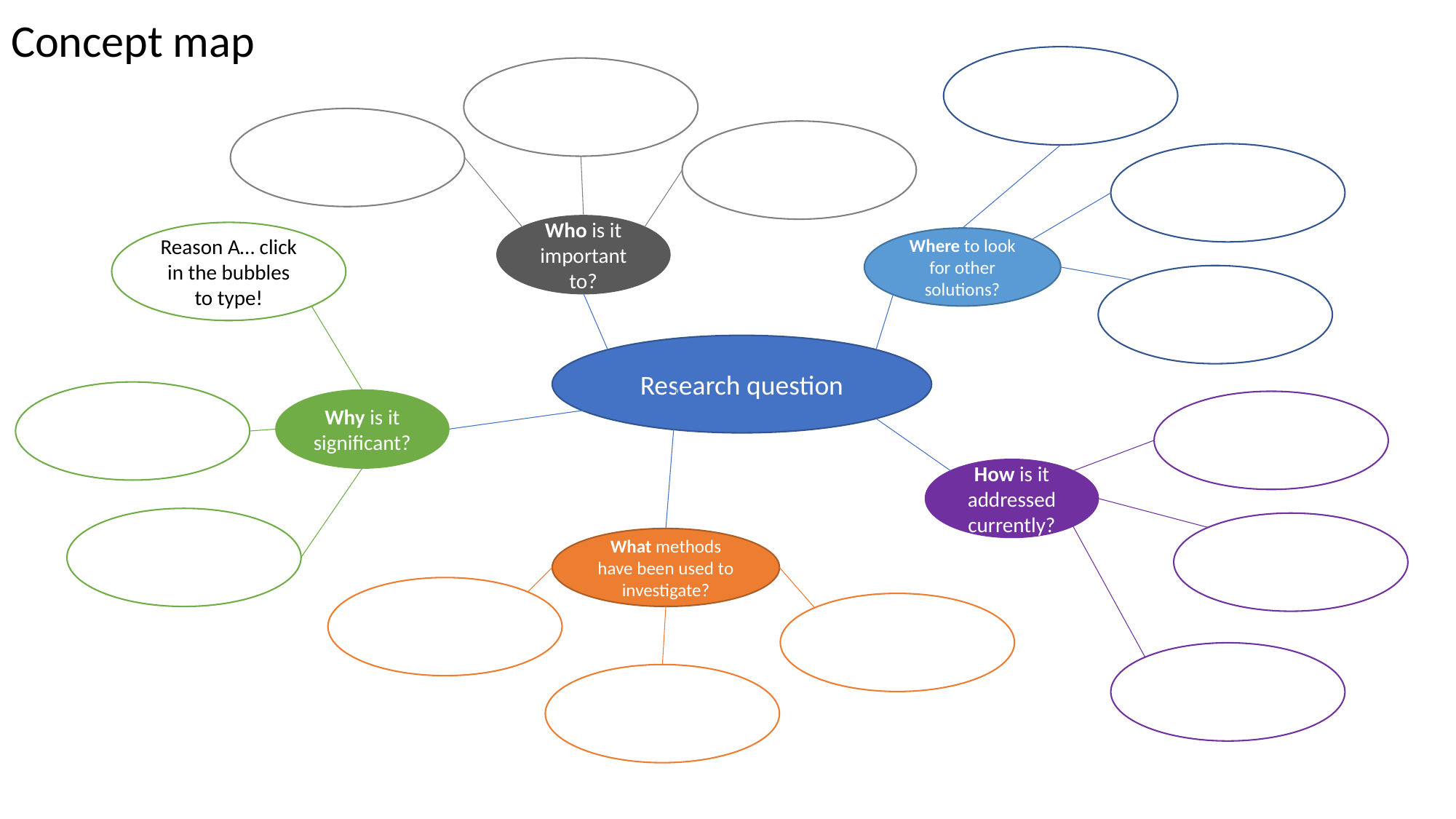

# Concept map

Who is it important to?
Reason A… click in the bubbles to type!
Where to look for other solutions?

Why is it significant?
Research question

How is it addressed currently?

What methods have been used to investigate?